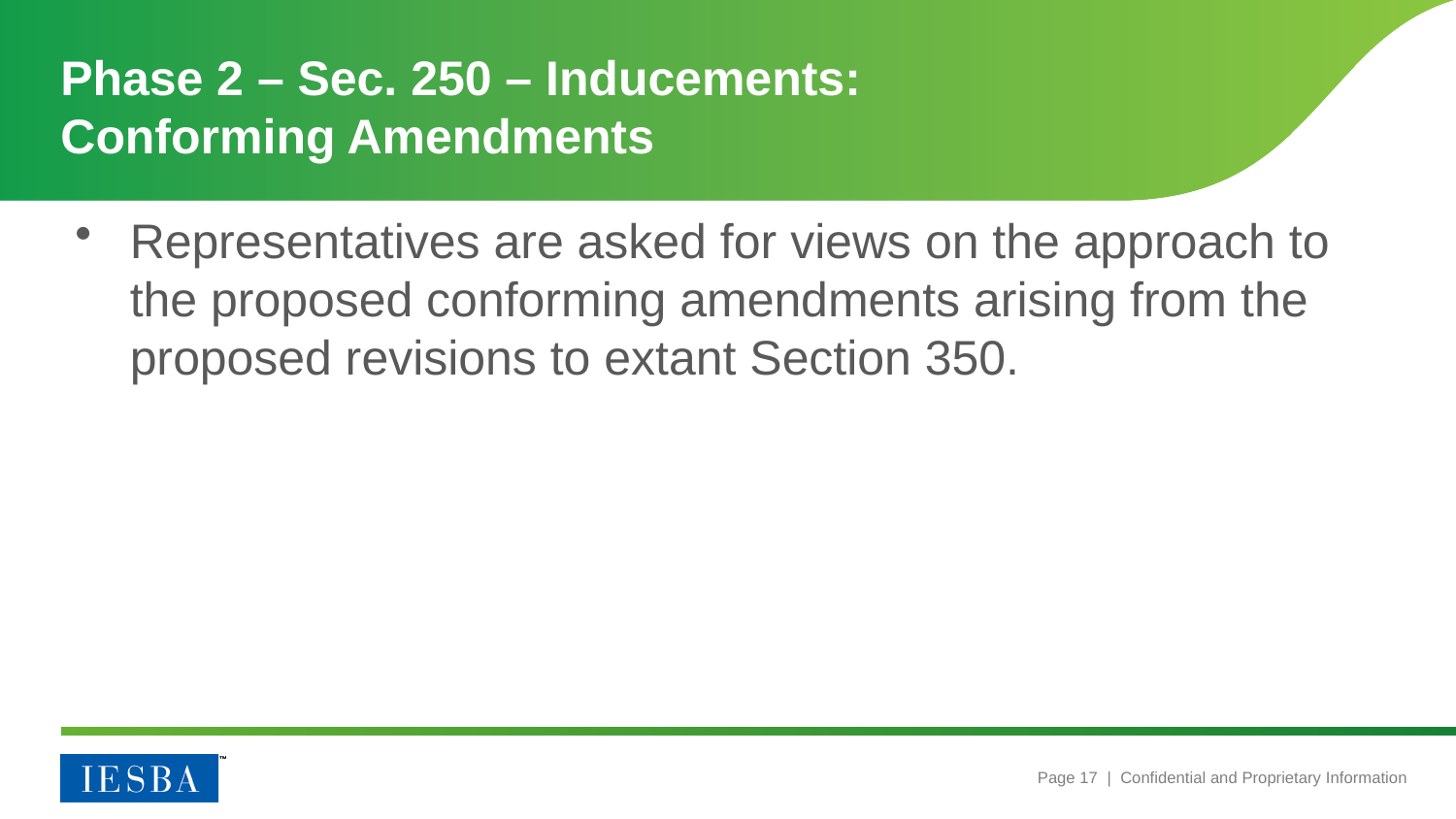

# Phase 2 – Sec. 250 – Inducements: Conforming Amendments
Representatives are asked for views on the approach to the proposed conforming amendments arising from the proposed revisions to extant Section 350.